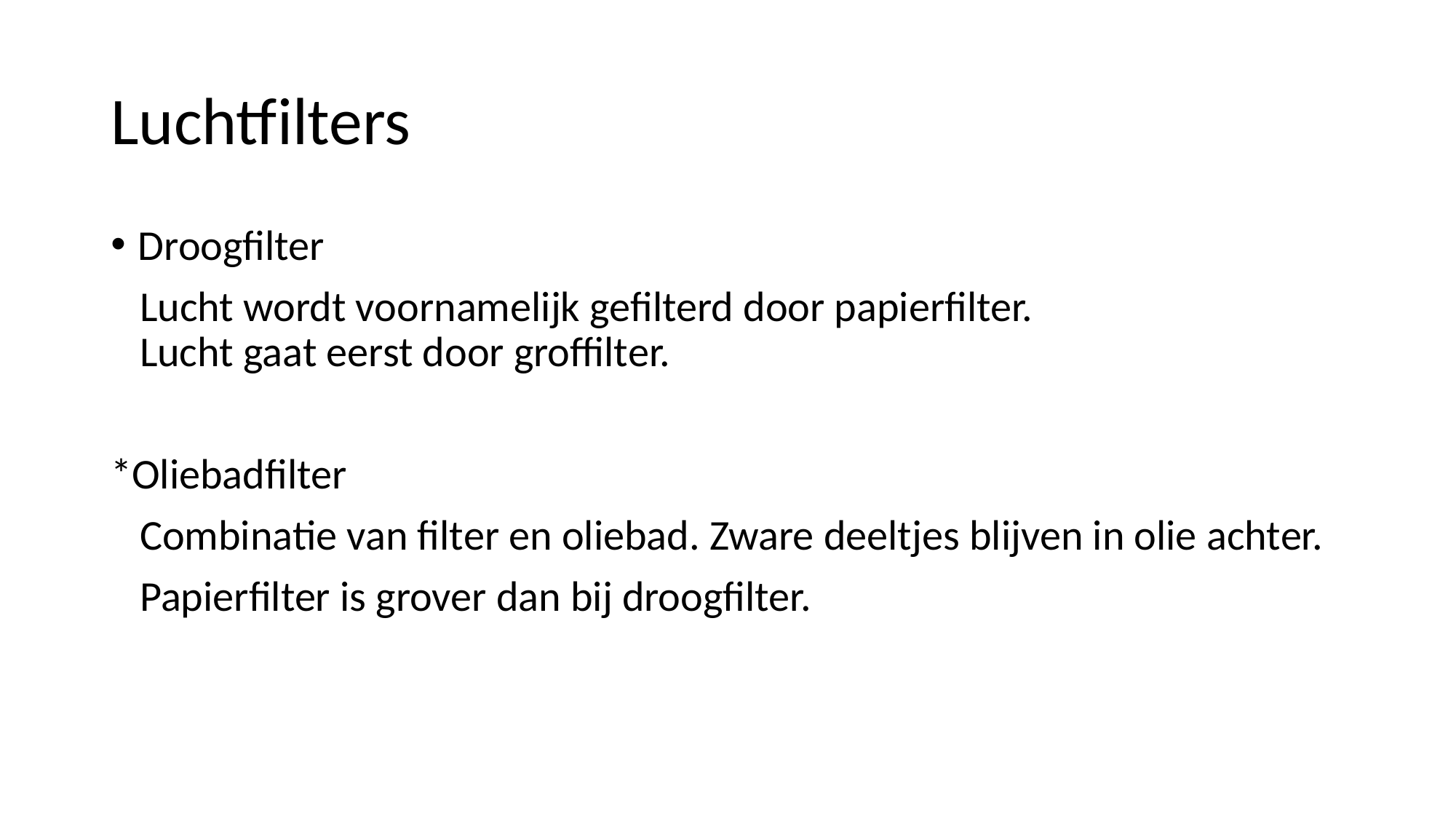

# Luchtfilters
Droogfilter
   Lucht wordt voornamelijk gefilterd door papierfilter.
   Lucht gaat eerst door groffilter.

*Oliebadfilter
   Combinatie van filter en oliebad. Zware deeltjes blijven in olie achter.
   Papierfilter is grover dan bij droogfilter.